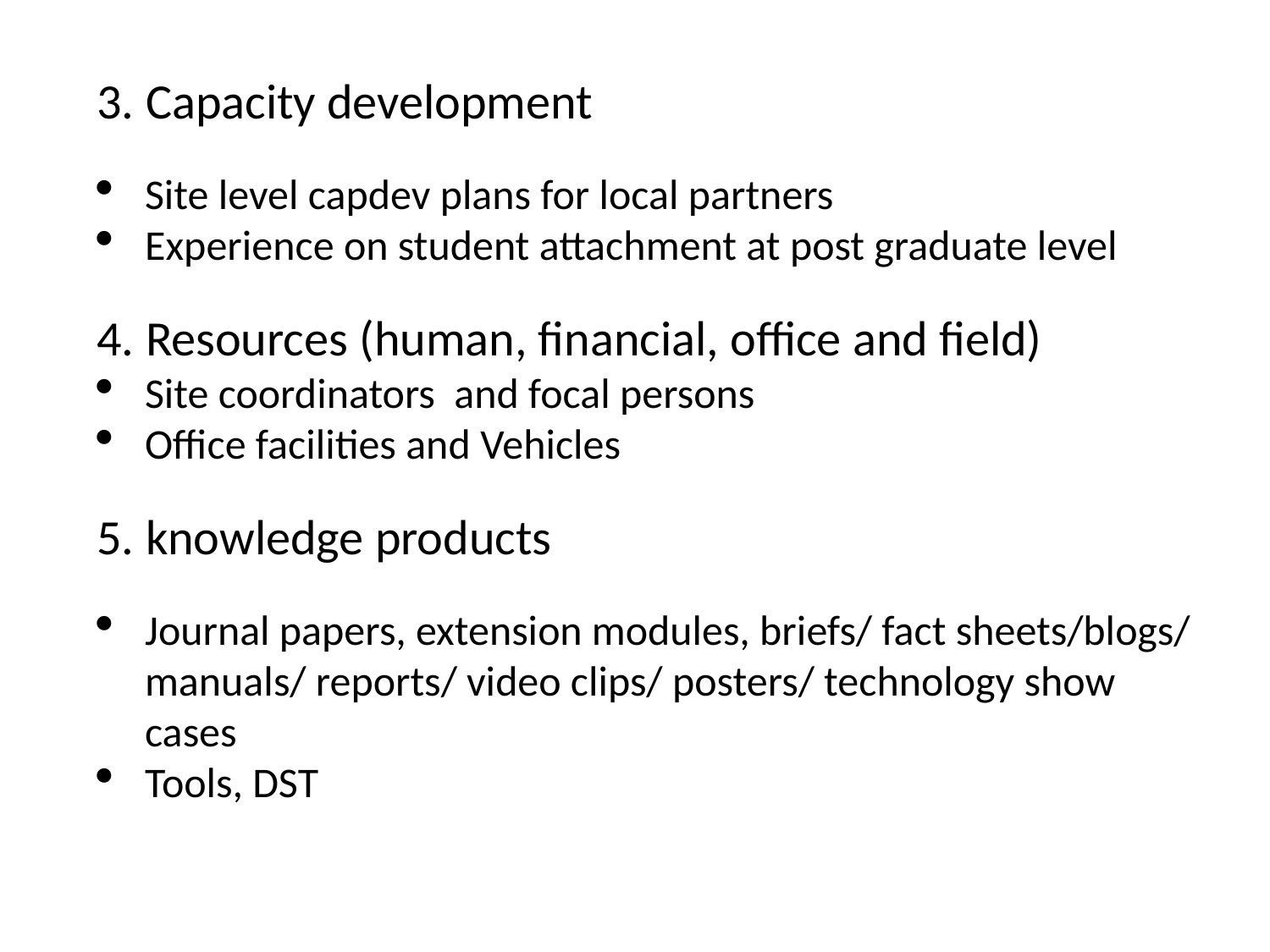

3. Capacity development

Site level capdev plans for local partners
Experience on student attachment at post graduate level

4. Resources (human, financial, office and field)
Site coordinators  and focal persons
Office facilities and Vehicles

5. knowledge products

Journal papers, extension modules, briefs/ fact sheets/blogs/ manuals/ reports/ video clips/ posters/ technology show cases
Tools, DST